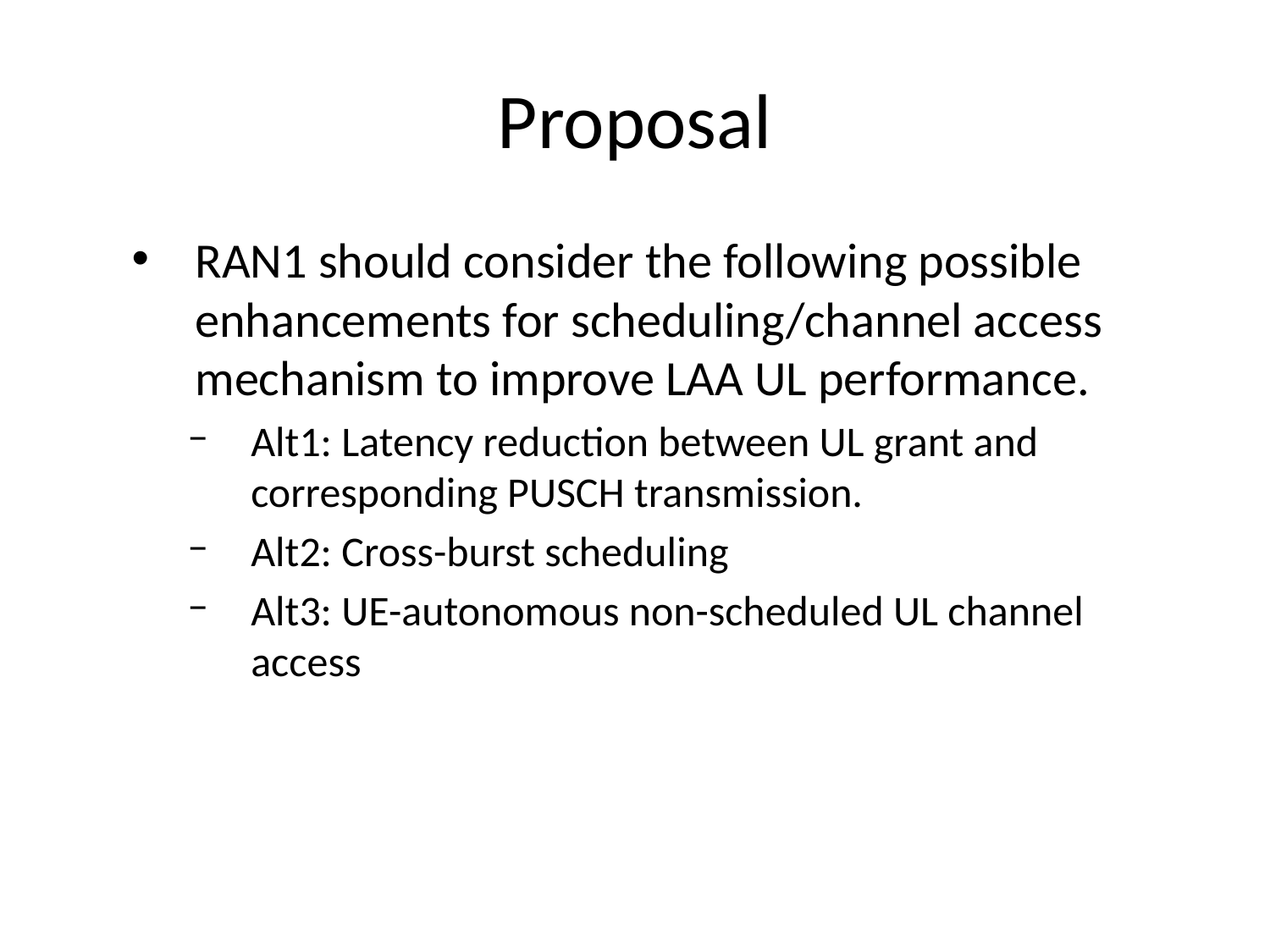

# Proposal
RAN1 should consider the following possible enhancements for scheduling/channel access mechanism to improve LAA UL performance.
Alt1: Latency reduction between UL grant and corresponding PUSCH transmission.
Alt2: Cross-burst scheduling
Alt3: UE-autonomous non-scheduled UL channel access